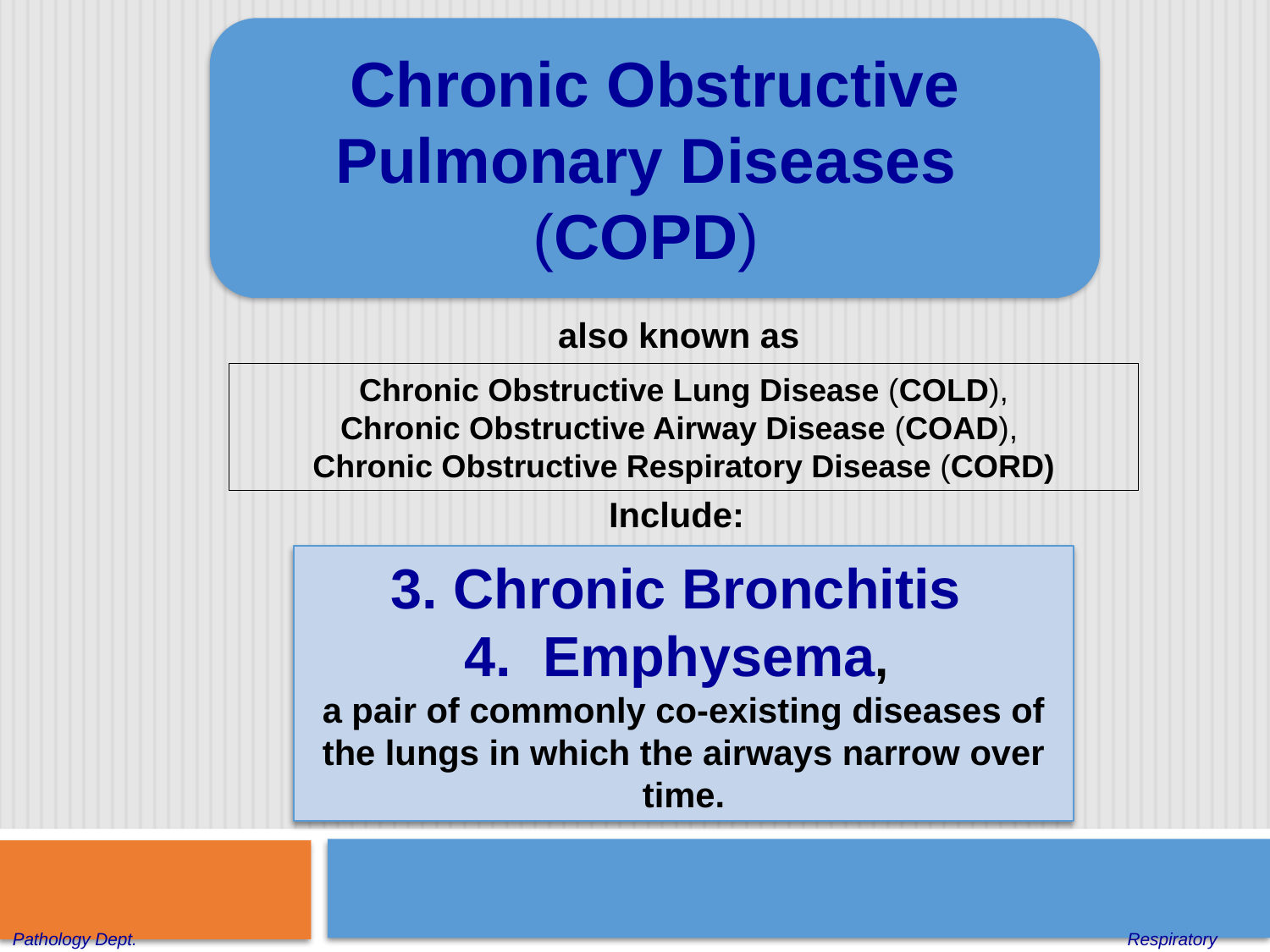

Chronic Obstructive Pulmonary Diseases
(COPD)
also known as
Chronic Obstructive Lung Disease (COLD),
Chronic Obstructive Airway Disease (COAD),
Chronic Obstructive Respiratory Disease (CORD)
Include:
3. Chronic Bronchitis
4.  Emphysema,
a pair of commonly co-existing diseases of the lungs in which the airways narrow over time.
Respiratory Block
Pathology Dept. KSU